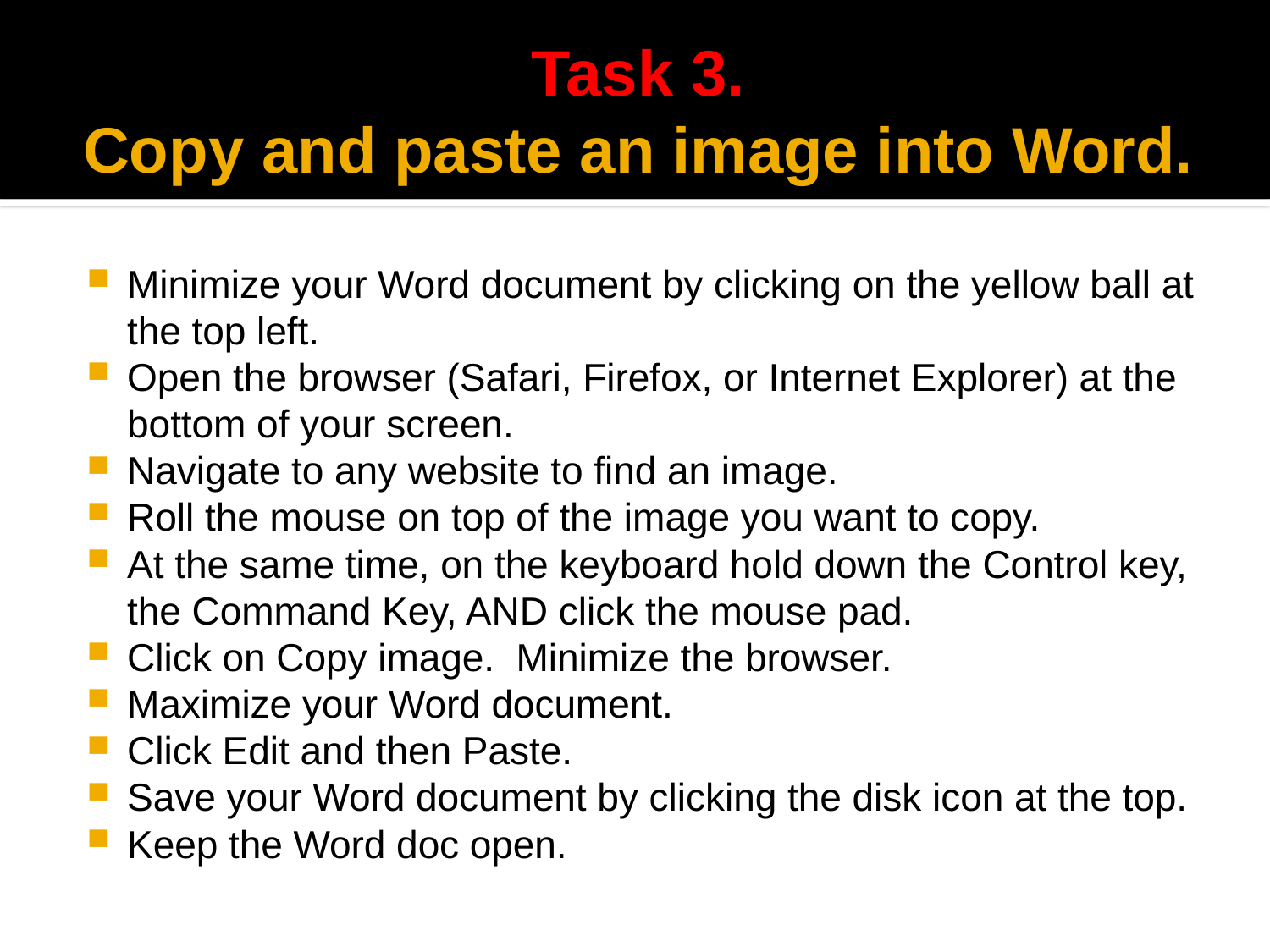

# Task 3. Copy and paste an image into Word.
Minimize your Word document by clicking on the yellow ball at the top left.
Open the browser (Safari, Firefox, or Internet Explorer) at the bottom of your screen.
Navigate to any website to find an image.
Roll the mouse on top of the image you want to copy.
At the same time, on the keyboard hold down the Control key, the Command Key, AND click the mouse pad.
Click on Copy image.  Minimize the browser.
Maximize your Word document.
Click Edit and then Paste.
Save your Word document by clicking the disk icon at the top.
Keep the Word doc open.